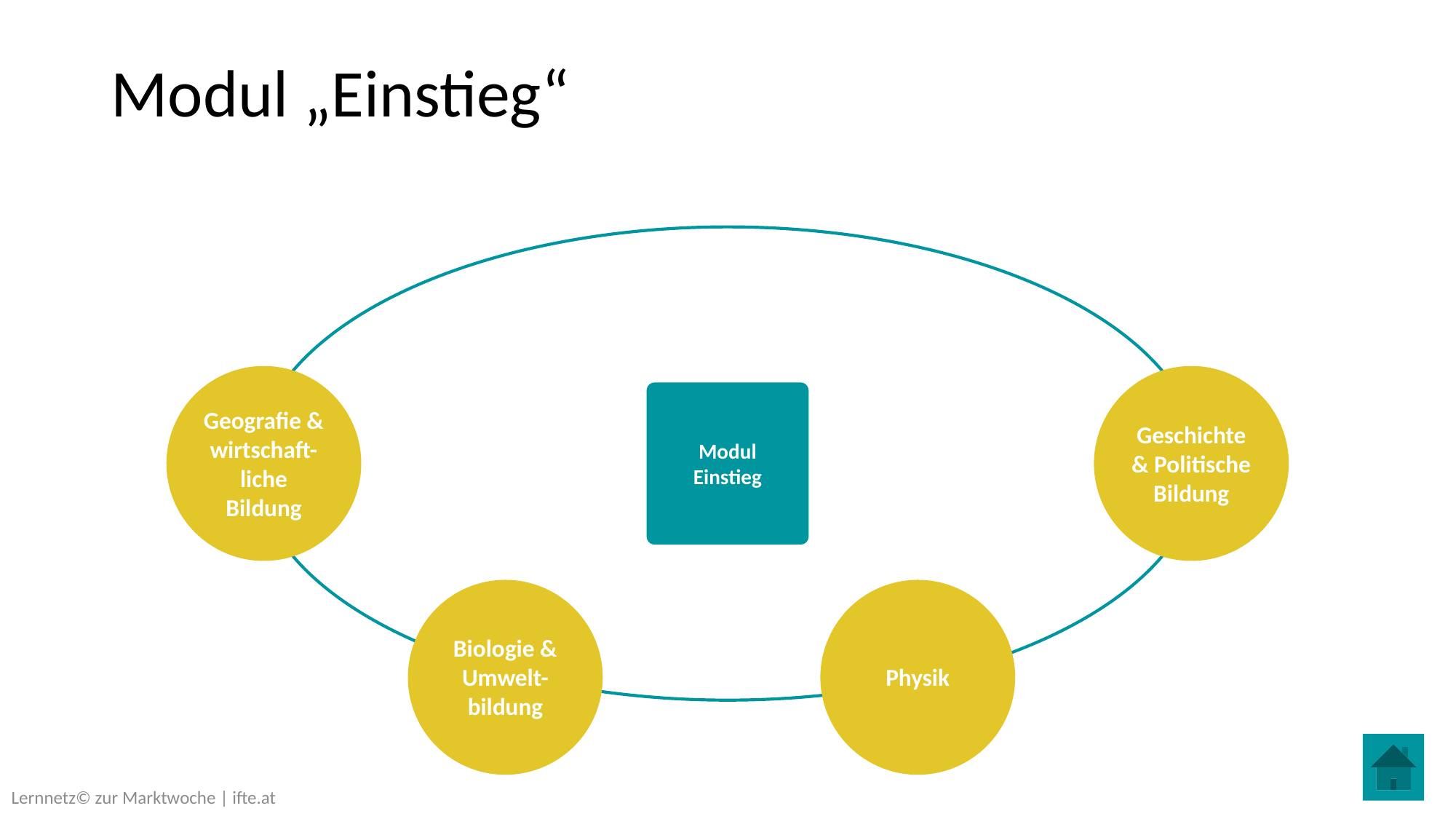

# Modul „Einstieg“

Geschichte & Politische Bildung
Geografie & wirtschaft-liche Bildung
Modul
Einstieg
Biologie & Umwelt-bildung
Physik

Lernnetz© zur Marktwoche | ifte.at